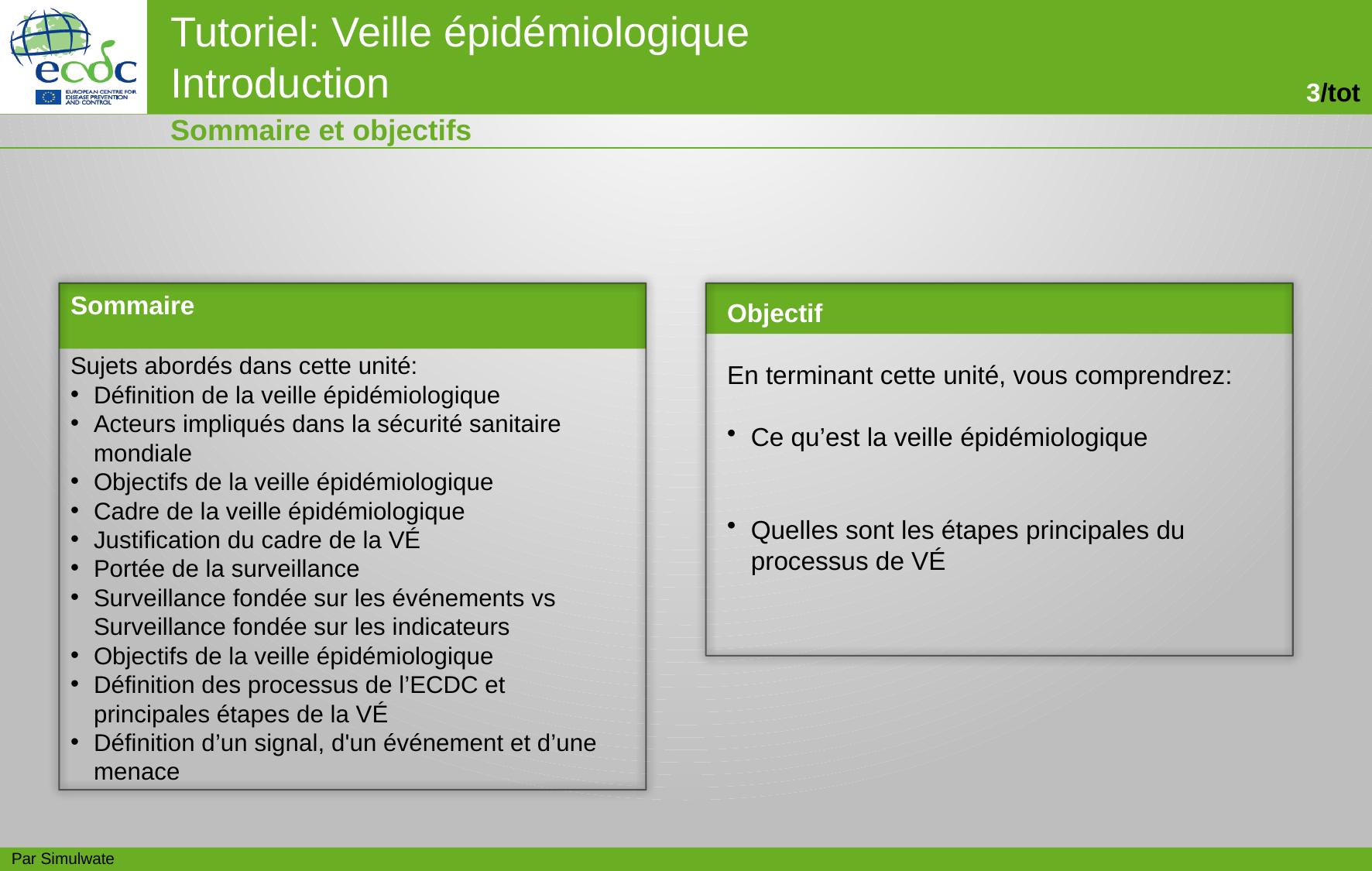

Sommaire et objectifs
Sommaire

Sujets abordés dans cette unité:
Définition de la veille épidémiologique
Acteurs impliqués dans la sécurité sanitaire mondiale
Objectifs de la veille épidémiologique
Cadre de la veille épidémiologique
Justification du cadre de la VÉ
Portée de la surveillance
Surveillance fondée sur les événements vs Surveillance fondée sur les indicateurs
Objectifs de la veille épidémiologique
Définition des processus de l’ECDC et principales étapes de la VÉ
Définition d’un signal, d'un événement et d’une menace

Objectif

En terminant cette unité, vous comprendrez:

Ce qu’est la veille épidémiologique

Quelles sont les étapes principales du processus de VÉ